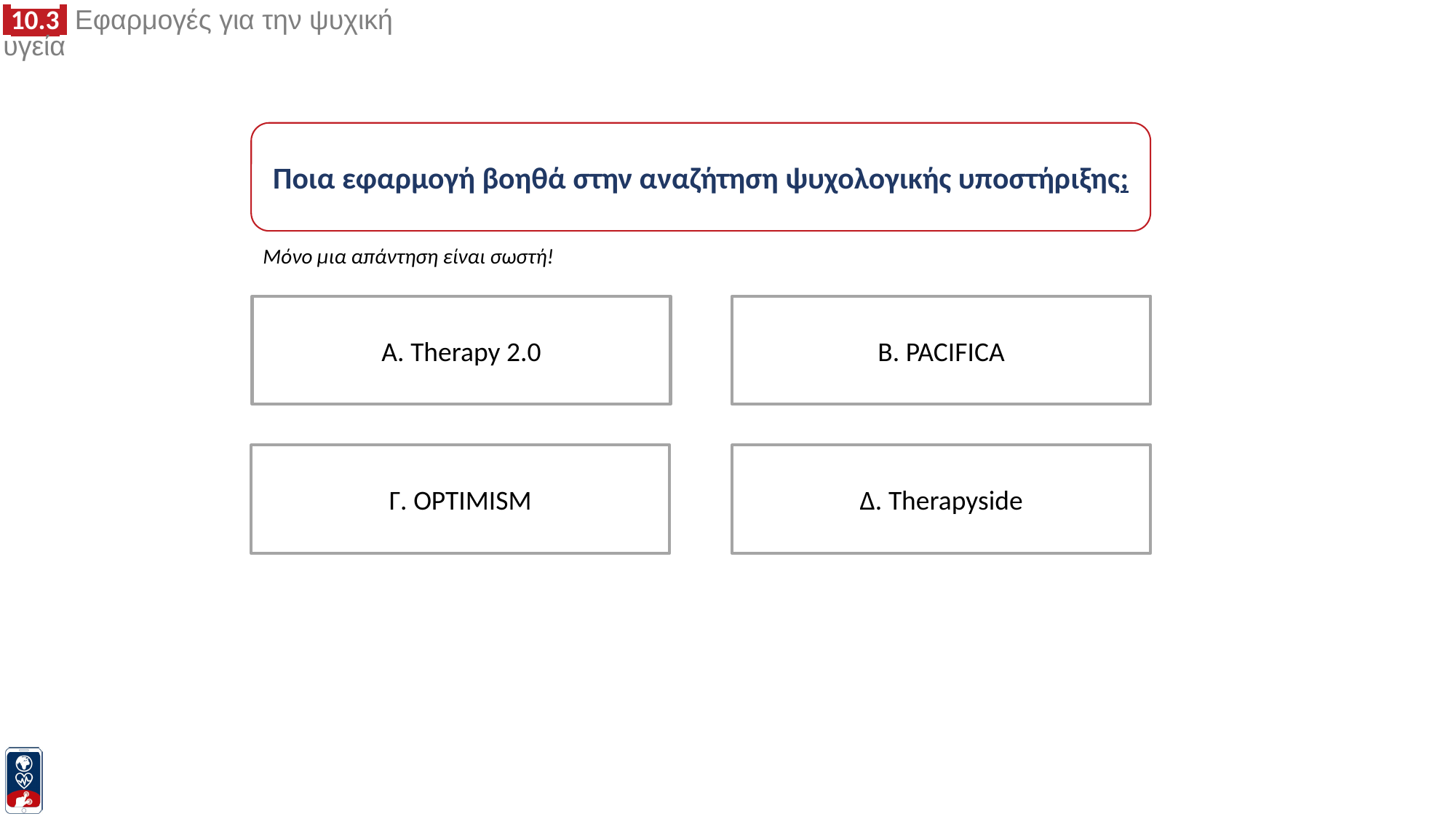

Ποια εφαρμογή βοηθά στην αναζήτηση ψυχολογικής υποστήριξης;
Μόνο μια απάντηση είναι σωστή!
Α. Therapy 2.0
Β. PACIFICA
Γ. OPTIMISM
Δ. Therapyside